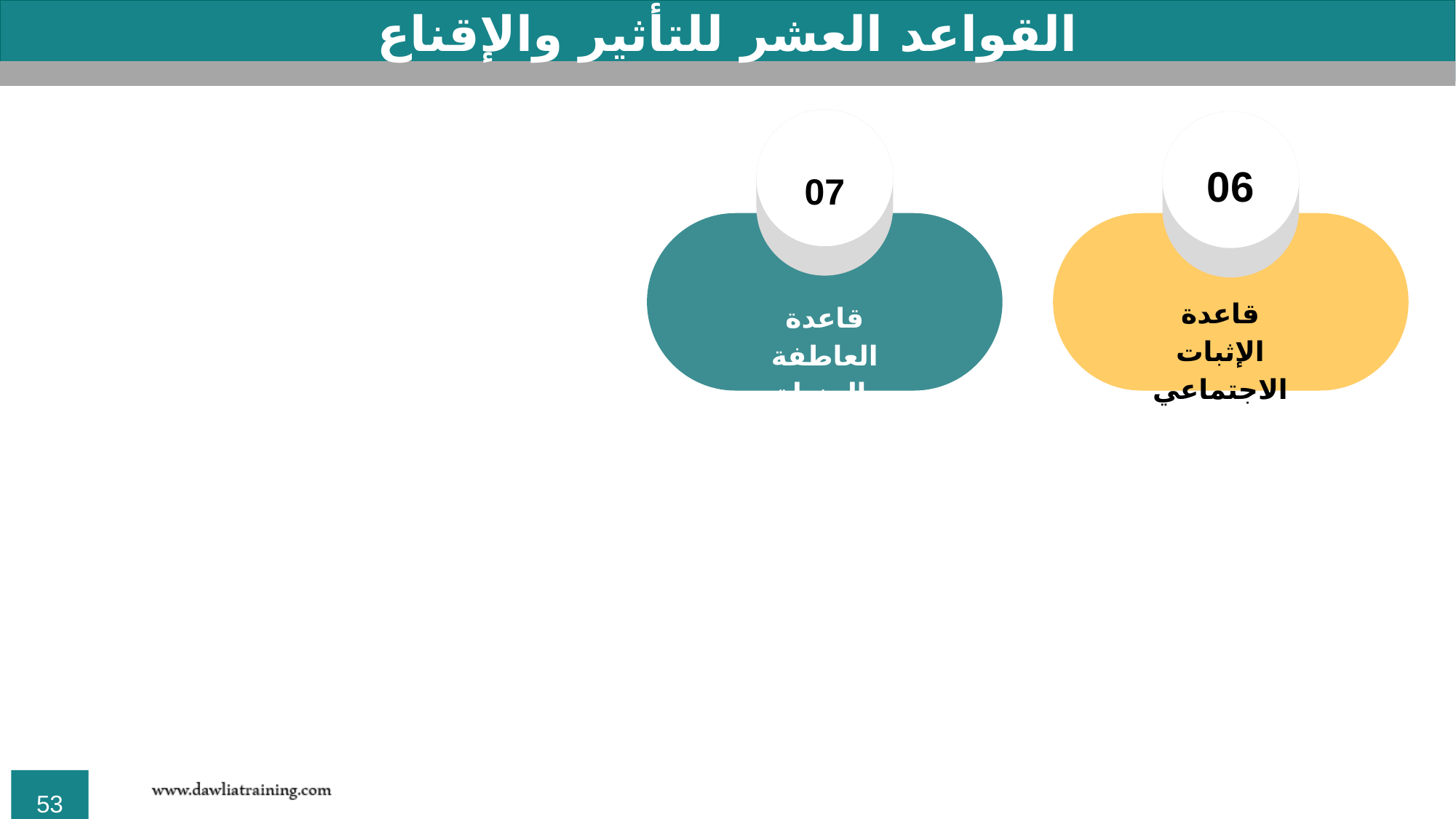

القواعد العشر للتأثير والإقناع

06
07
قاعدة الإثبات الاجتماعي
قاعدة العاطفة والمنطق